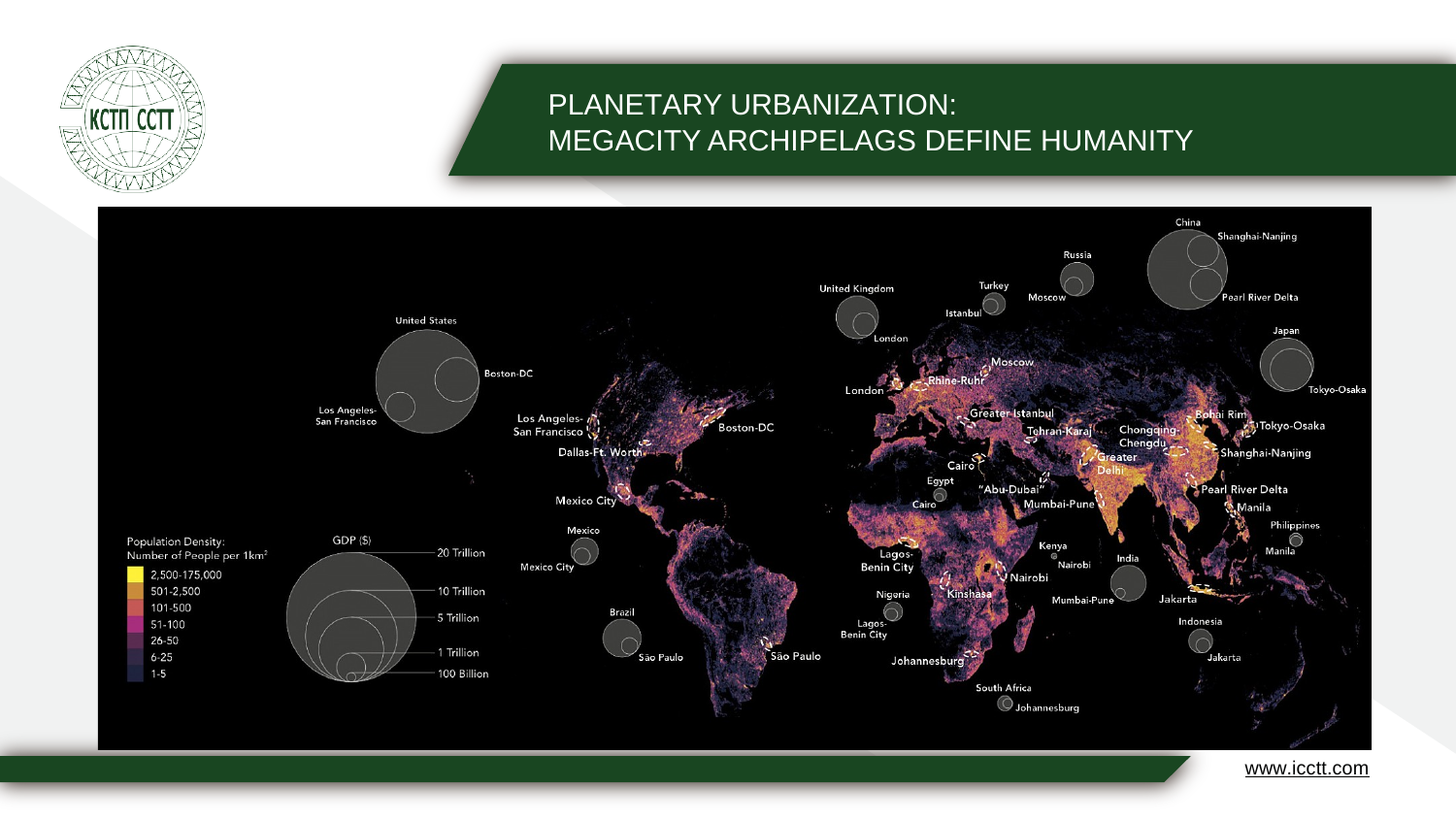

PLANETARY URBANIZATION:
MEGACITY ARCHIPELAGS DEFINE HUMANITY

www.icctt.com